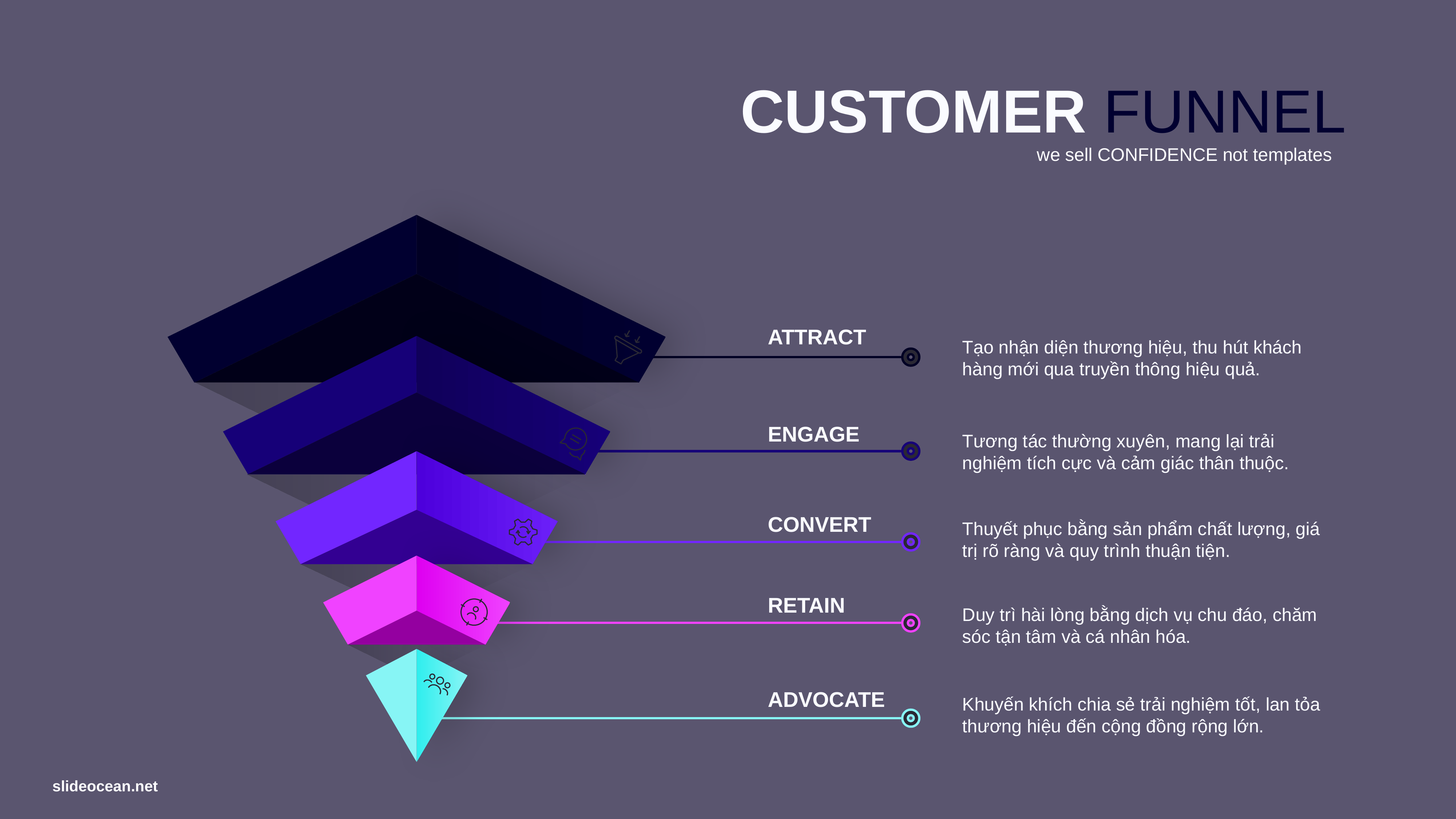

CUSTOMER FUNNEL
we sell CONFIDENCE not templates

ATTRACT

Tạo nhận diện thương hiệu, thu hút khách hàng mới qua truyền thông hiệu quả.

ENGAGE
Tương tác thường xuyên, mang lại trải nghiệm tích cực và cảm giác thân thuộc.

CONVERT
Thuyết phục bằng sản phẩm chất lượng, giá trị rõ ràng và quy trình thuận tiện.

RETAIN

Duy trì hài lòng bằng dịch vụ chu đáo, chăm sóc tận tâm và cá nhân hóa.

ADVOCATE
Khuyến khích chia sẻ trải nghiệm tốt, lan tỏa thương hiệu đến cộng đồng rộng lớn.

slideocean.net